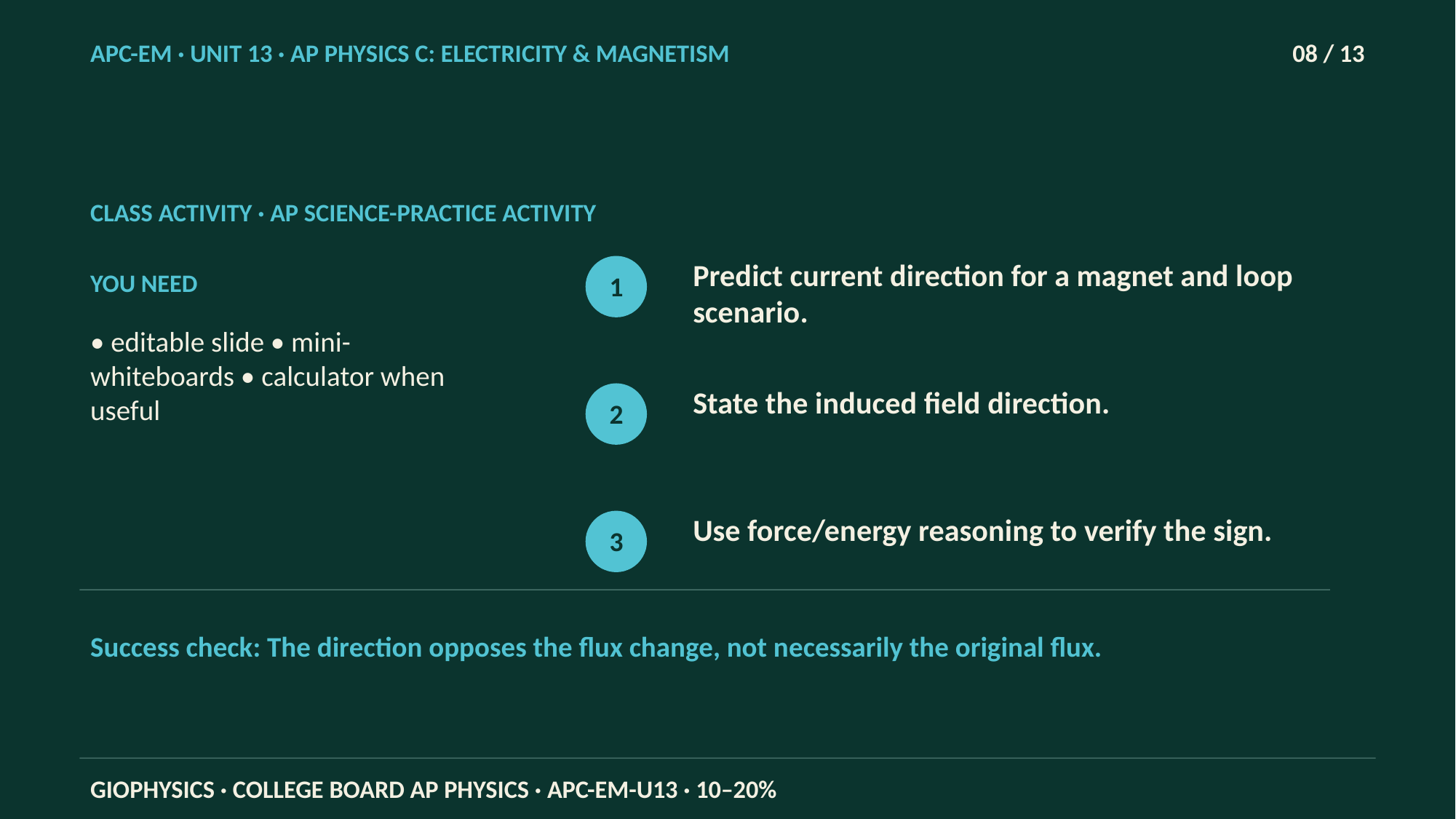

APC-EM · UNIT 13 · AP PHYSICS C: ELECTRICITY & MAGNETISM
08 / 13

CLASS ACTIVITY · AP SCIENCE-PRACTICE ACTIVITY
Predict current direction for a magnet and loop scenario.

YOU NEED
1
• editable slide • mini-whiteboards • calculator when useful
State the induced field direction.

2
Use force/energy reasoning to verify the sign.

3

Success check: The direction opposes the flux change, not necessarily the original flux.

GIOPHYSICS · COLLEGE BOARD AP PHYSICS · APC-EM-U13 · 10–20%